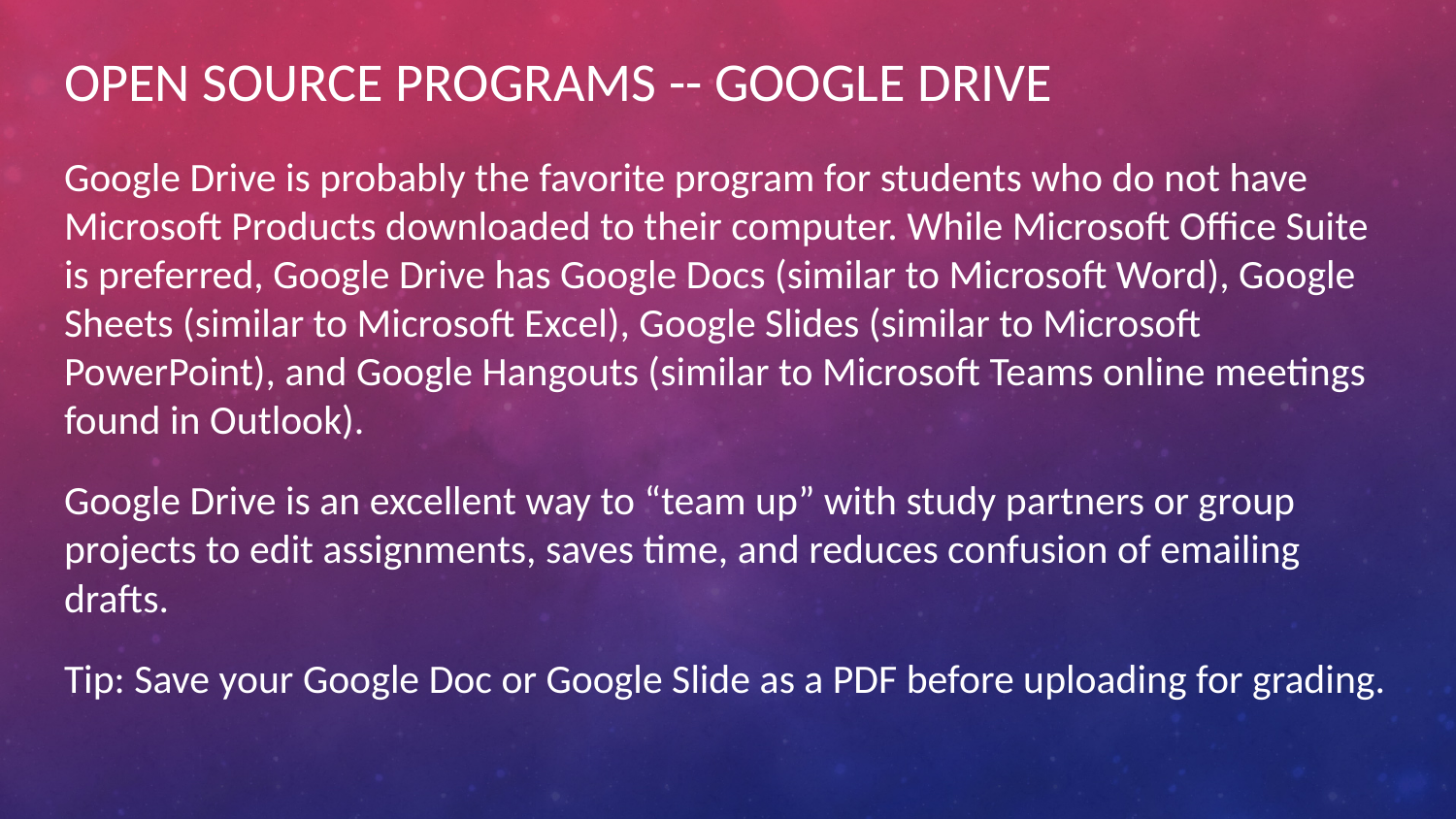

# Open Source Programs -- Google Drive
Google Drive is probably the favorite program for students who do not have Microsoft Products downloaded to their computer. While Microsoft Office Suite is preferred, Google Drive has Google Docs (similar to Microsoft Word), Google Sheets (similar to Microsoft Excel), Google Slides (similar to Microsoft PowerPoint), and Google Hangouts (similar to Microsoft Teams online meetings found in Outlook).
Google Drive is an excellent way to “team up” with study partners or group projects to edit assignments, saves time, and reduces confusion of emailing drafts.
Tip: Save your Google Doc or Google Slide as a PDF before uploading for grading.